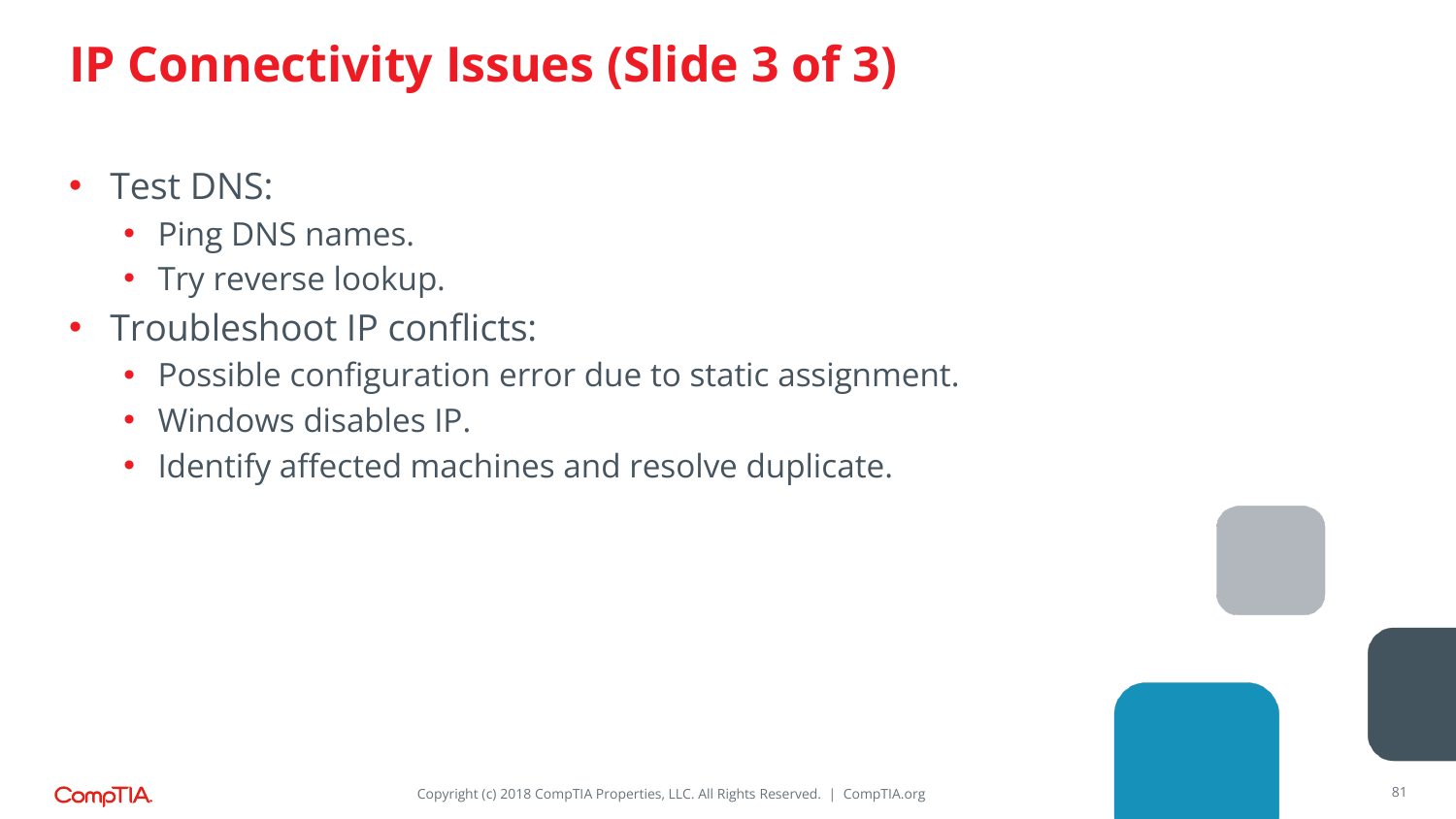

# IP Connectivity Issues (Slide 3 of 3)
Test DNS:
Ping DNS names.
Try reverse lookup.
Troubleshoot IP conflicts:
Possible configuration error due to static assignment.
Windows disables IP.
Identify affected machines and resolve duplicate.
81